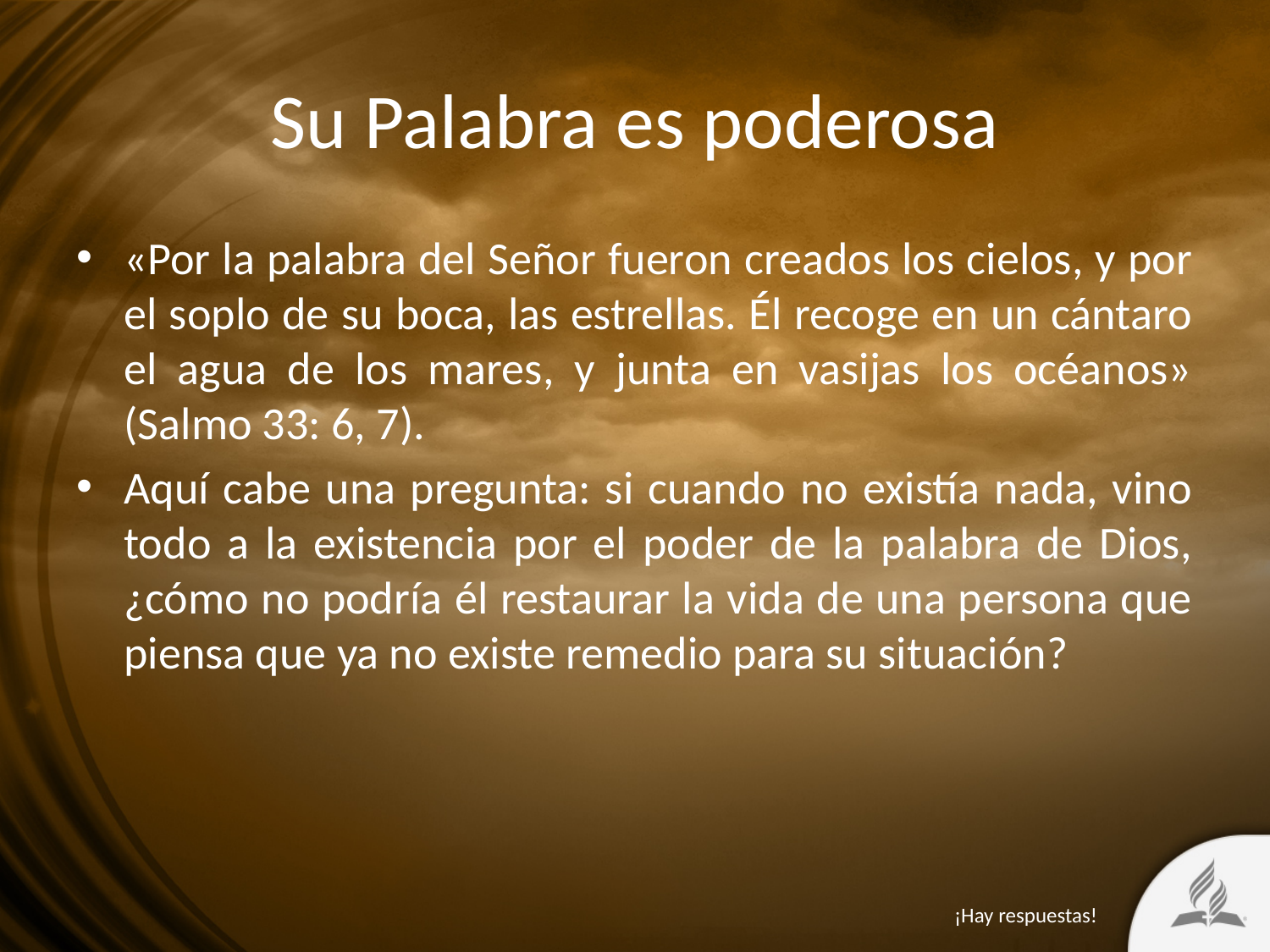

# Su Palabra es poderosa
«Por la palabra del Señor fueron creados los cielos, y por el soplo de su boca, las estrellas. Él recoge en un cántaro el agua de los mares, y junta en vasijas los océanos» (Salmo 33: 6, 7).
Aquí cabe una pregunta: si cuando no existía nada, vino todo a la existencia por el poder de la palabra de Dios, ¿cómo no podría él restaurar la vida de una persona que piensa que ya no existe remedio para su situación?
¡Hay respuestas!